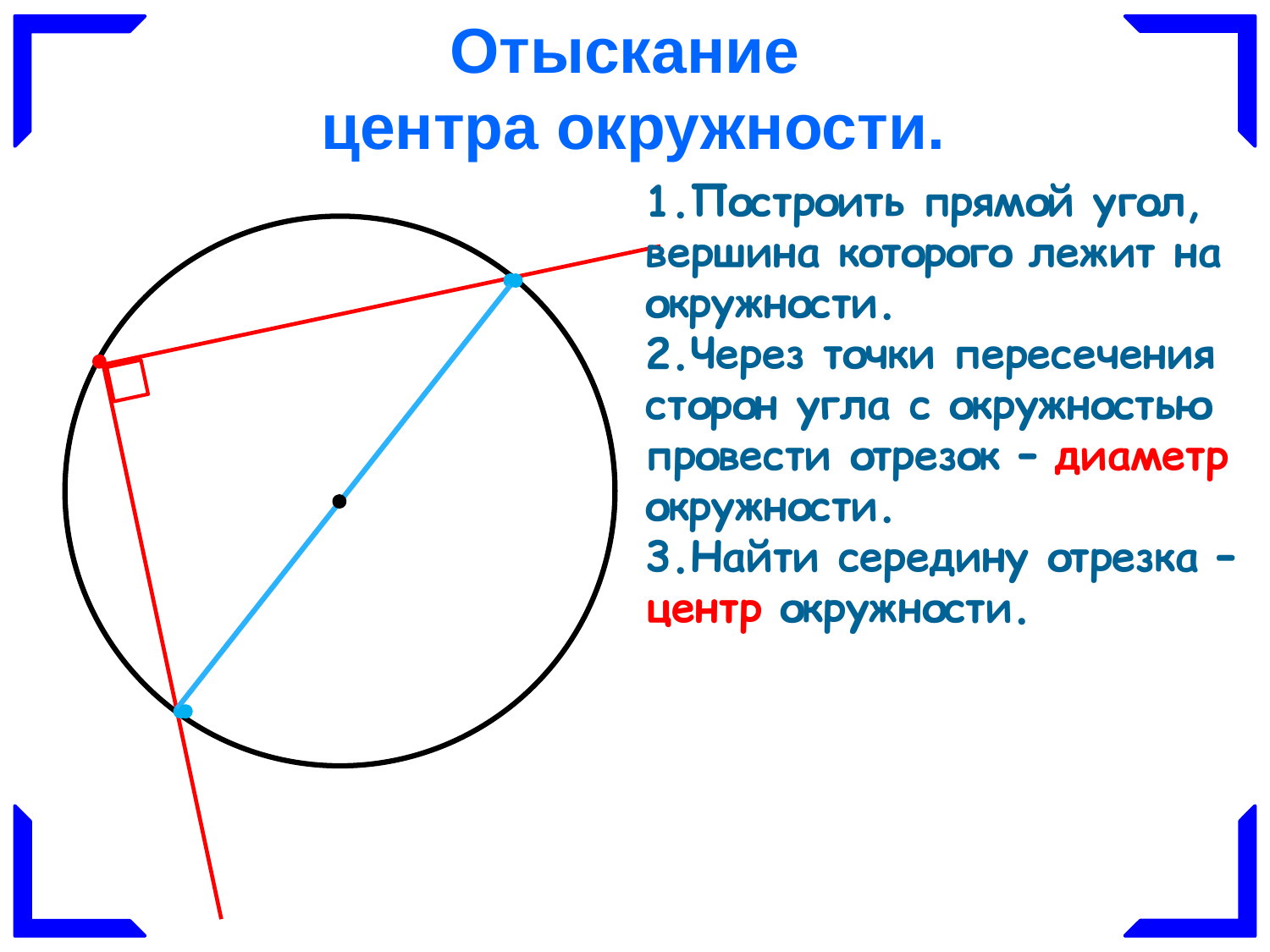

Отыскание
центра окружности.

1.Построить прямой угол,
вершина которого лежит на
окружности.
2.Через точки пересечения
сторон угла с окружностью
провести отрезок – диаметр
окружности.
3.Найти середину отрезка –
центр окружности.